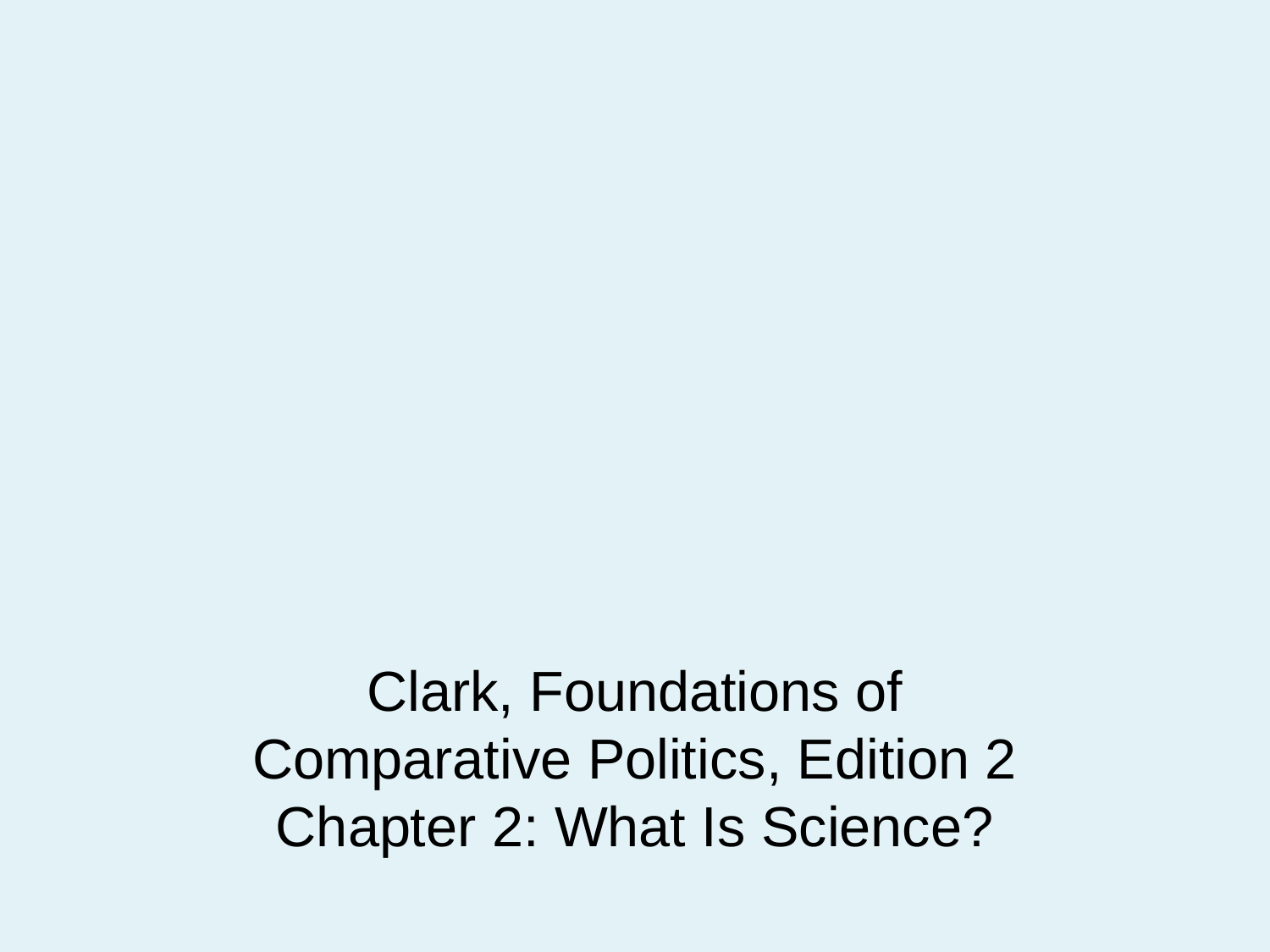

# Clark, Foundations of Comparative Politics, Edition 2 Chapter 2: What Is Science?